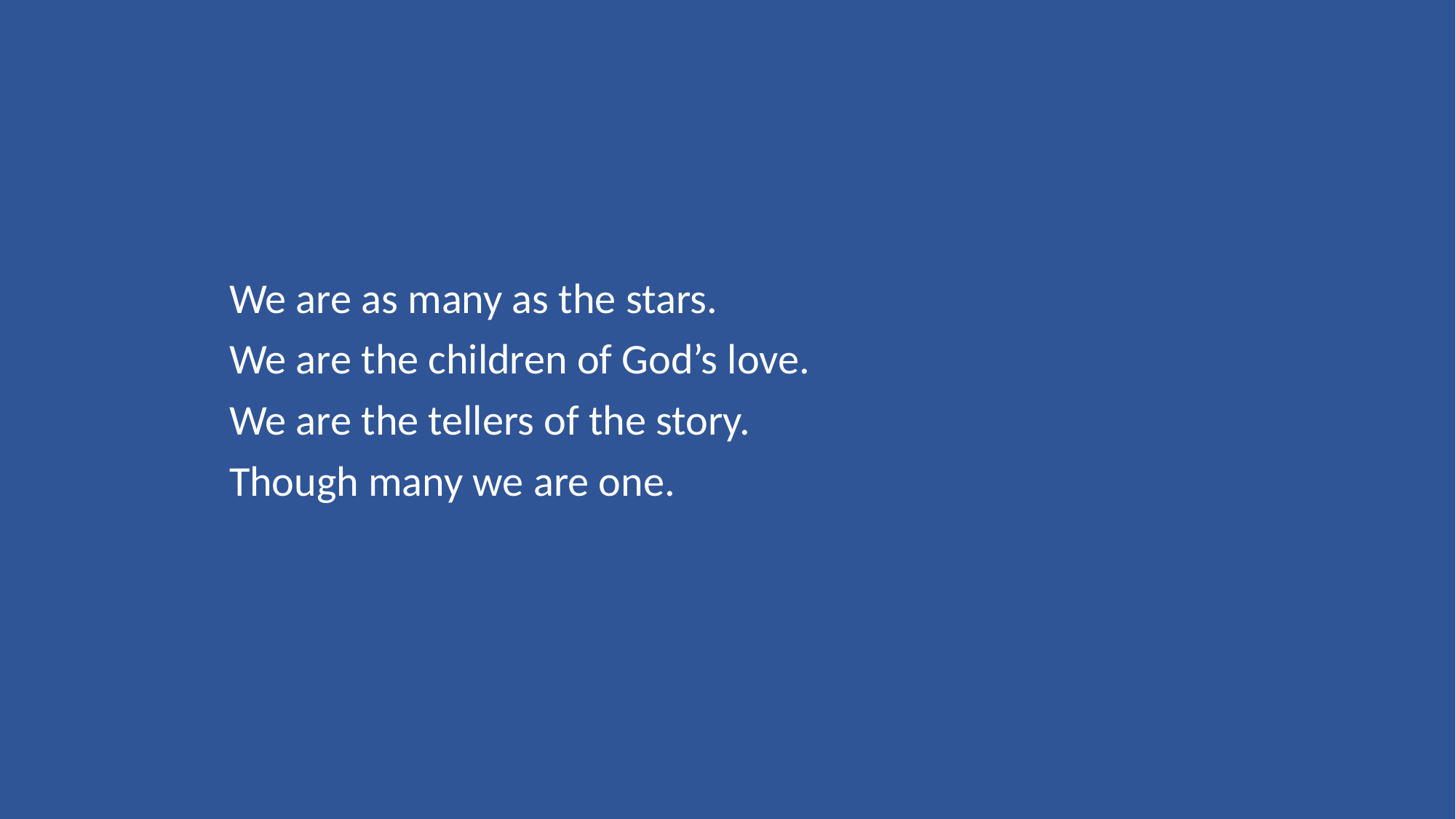

We are as many as the stars.
We are the children of God’s love.
We are the tellers of the story.
Though many we are one.